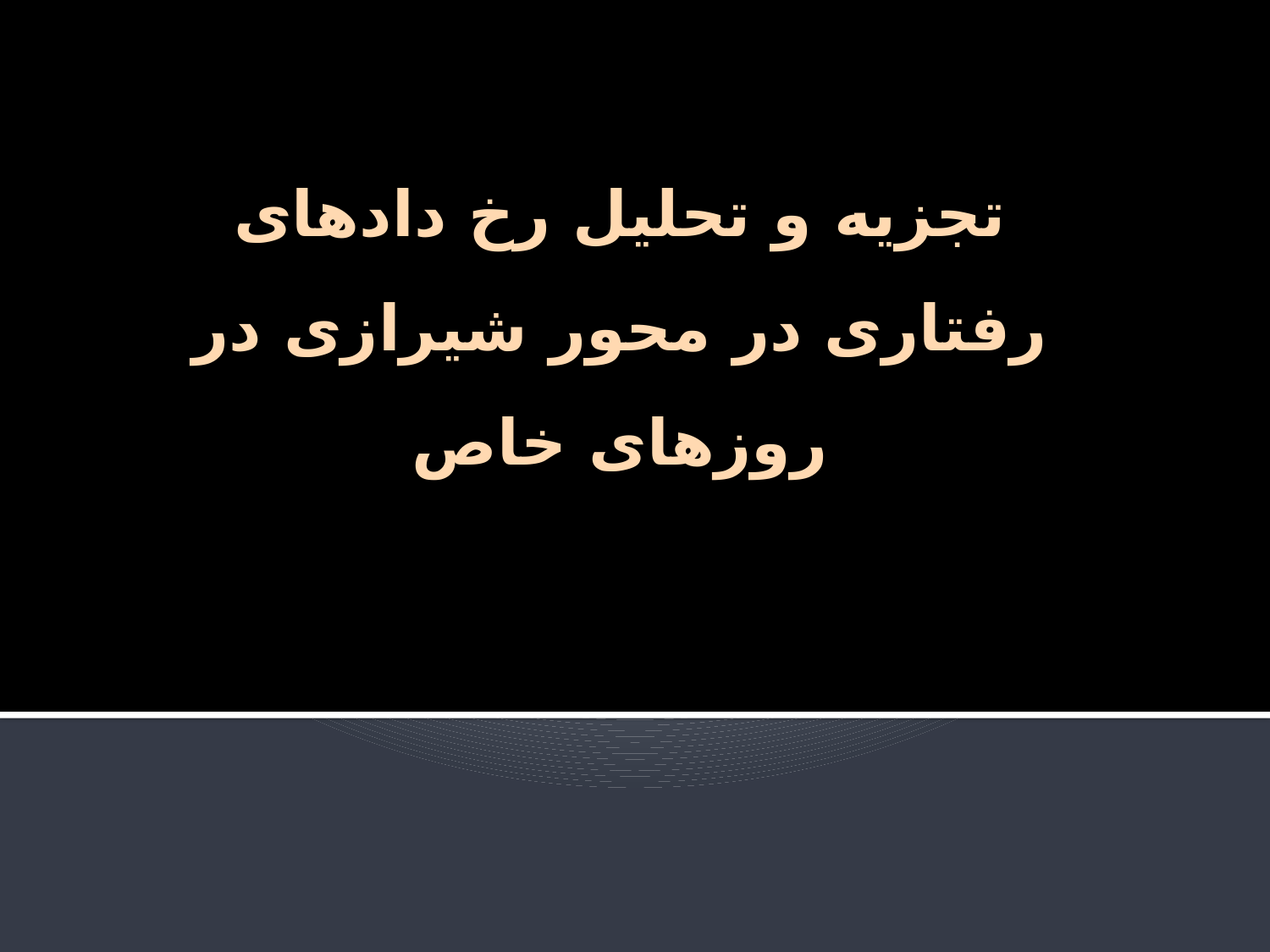

تجزیه و تحلیل رخ دادهای رفتاری در محور شیرازی در روزهای خاص